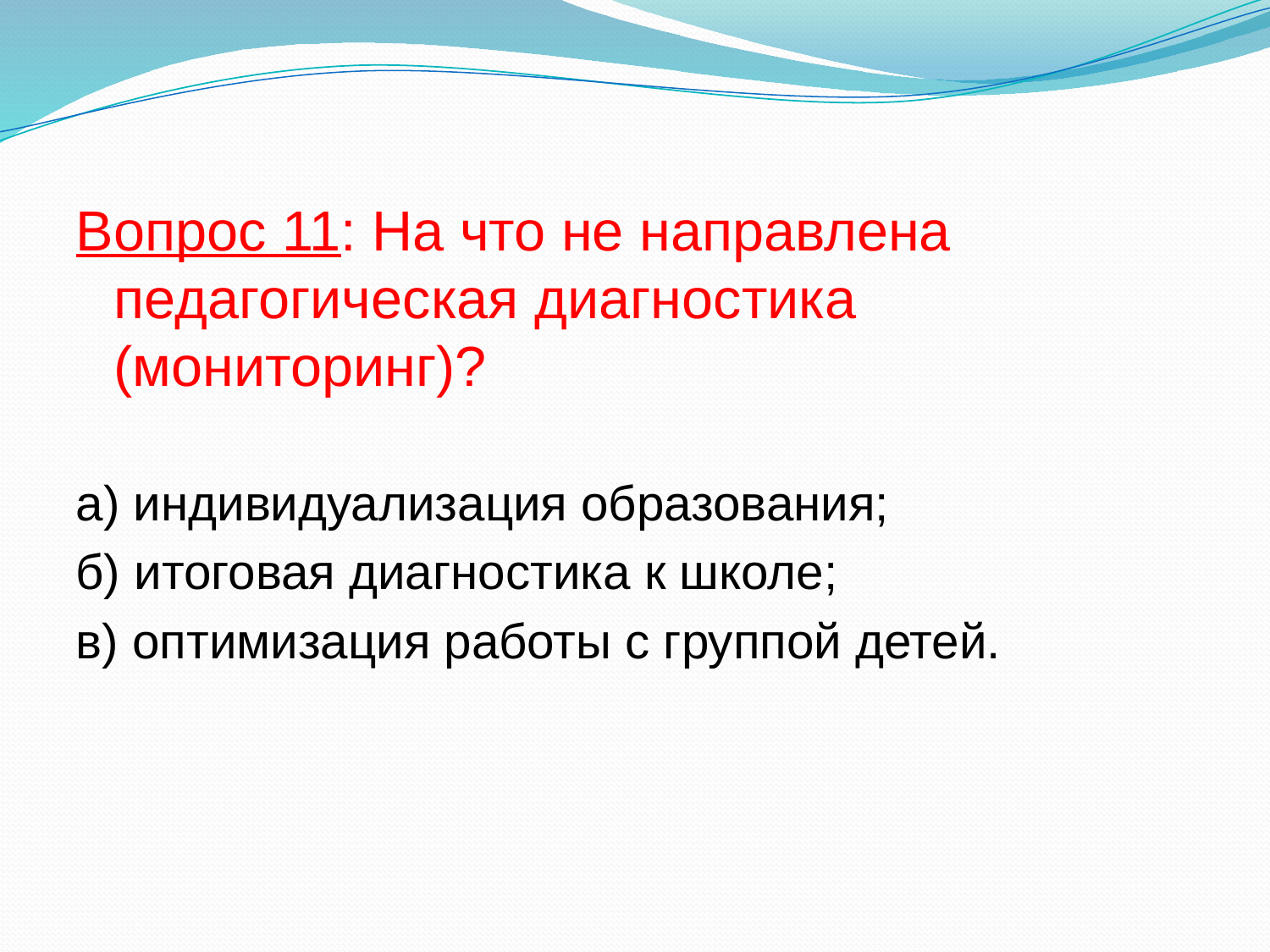

#

Вопрос 11: На что не направлена педагогическая диагностика (мониторинг)?

а) индивидуализация образования;
б) итоговая диагностика к школе;
в) оптимизация работы с группой детей.